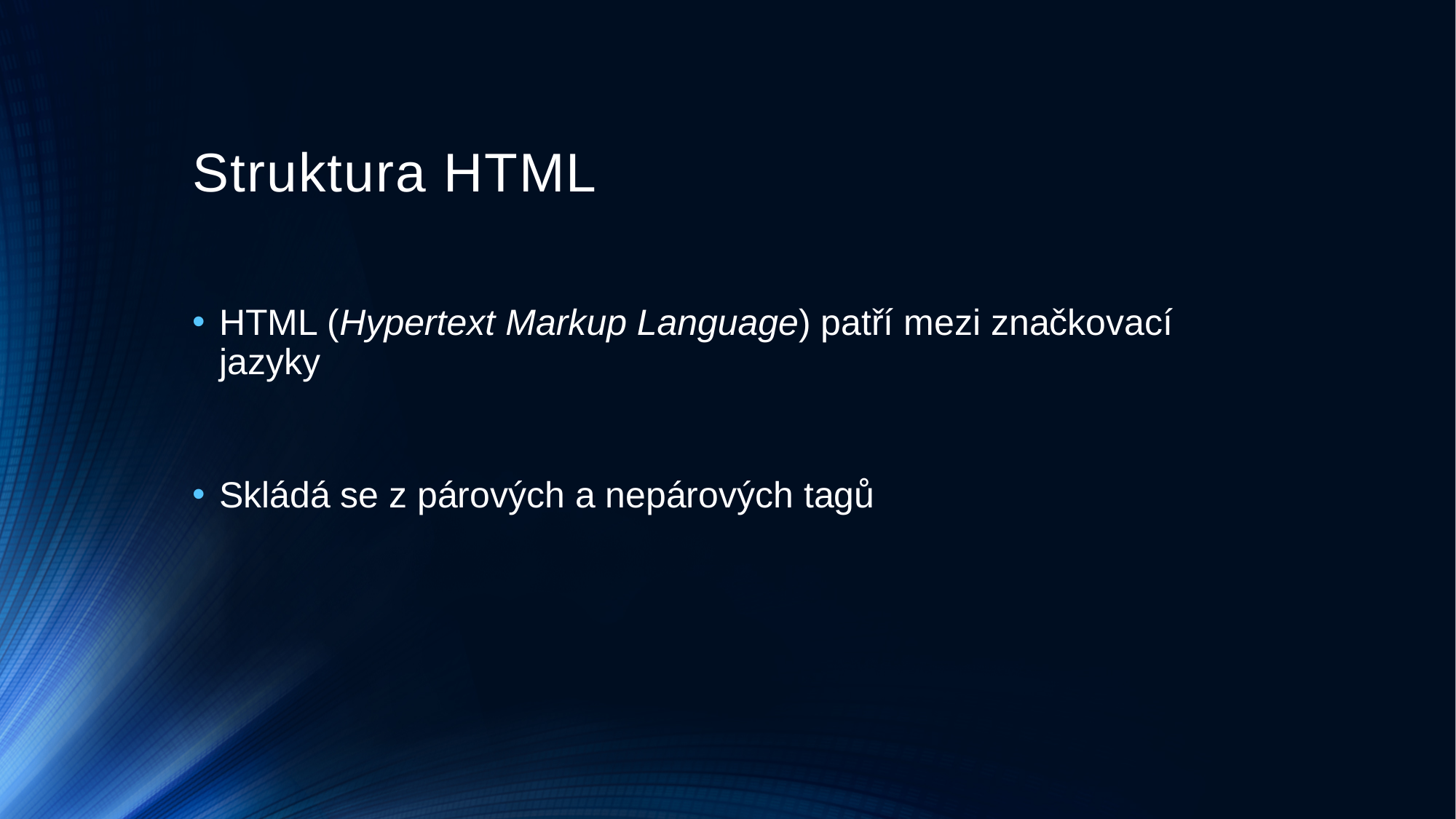

# Struktura HTML

HTML (Hypertext Markup Language) patří mezi značkovací jazyky

Skládá se z párových a nepárových tagů